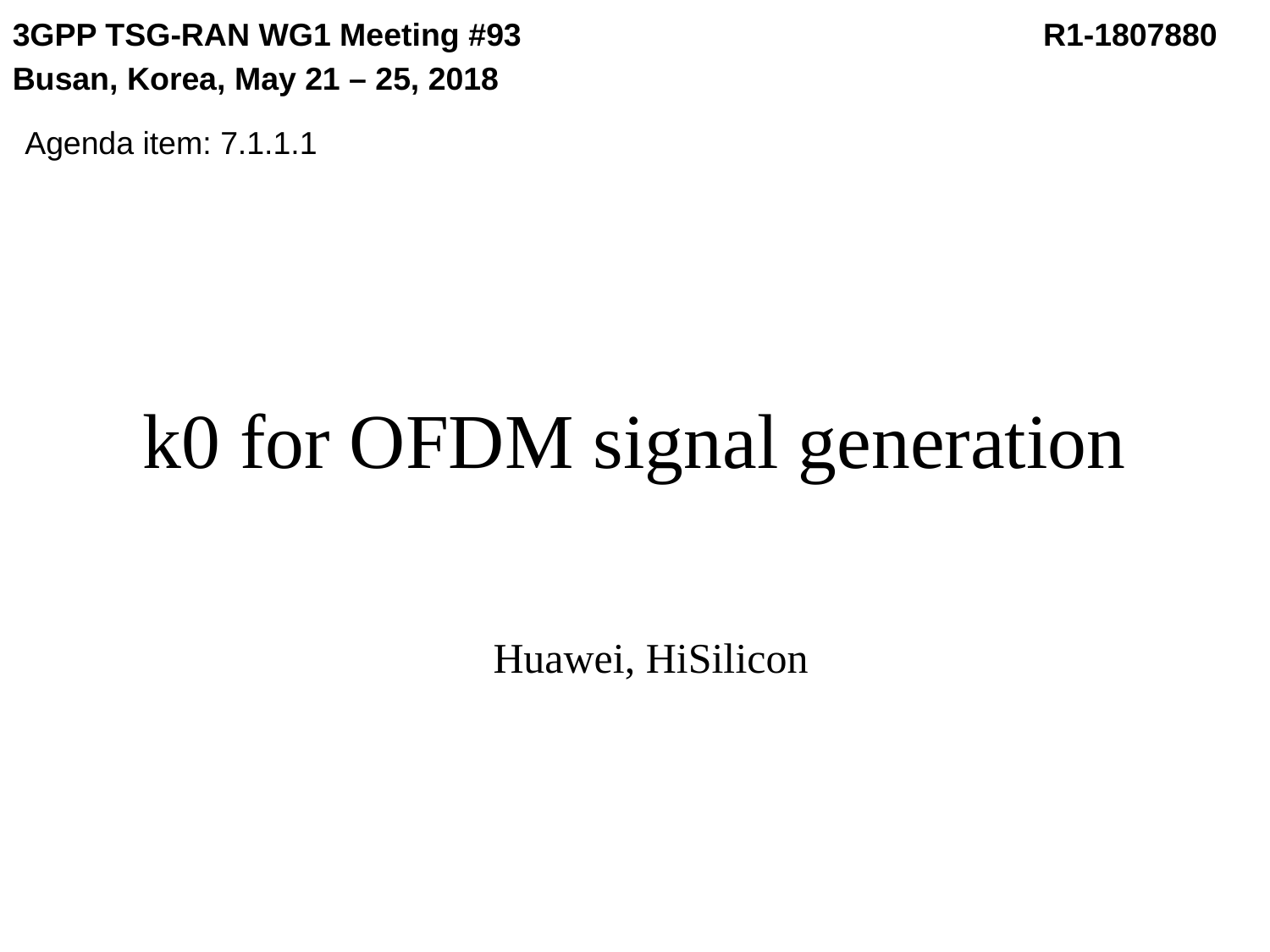

3GPP TSG-RAN WG1 Meeting #93			                R1-1807880
Busan, Korea, May 21 – 25, 2018
Agenda item: 7.1.1.1
# k0 for OFDM signal generation
Huawei, HiSilicon